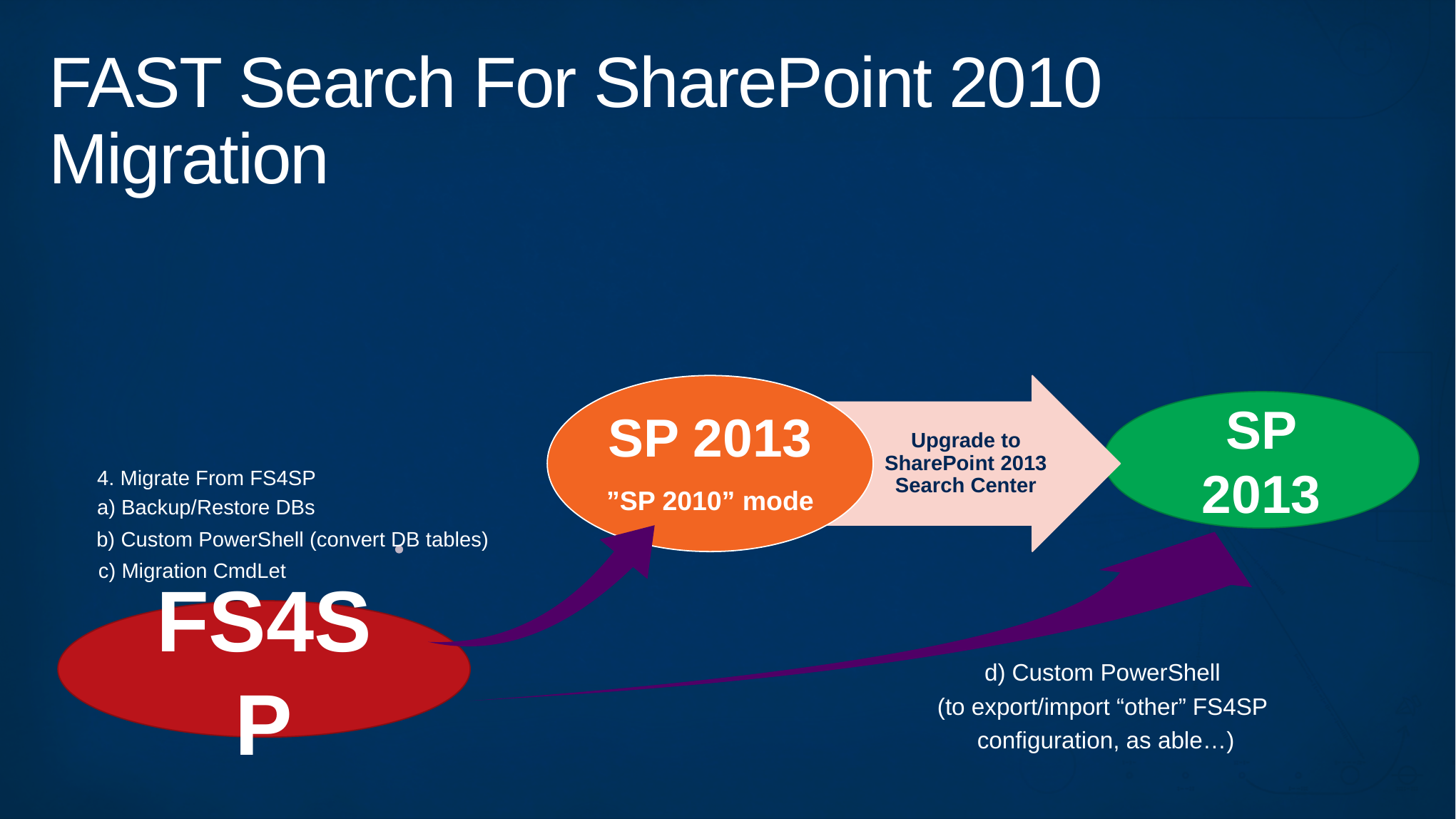

# FAST Search For SharePoint 2010 Migration
SP 2013
”SP 2010” mode
Upgrade to SharePoint 2013 Search Center
SP 2013
4. Migrate From FS4SP
a) Backup/Restore DBs
b) Custom PowerShell (convert DB tables)

c) Migration CmdLet

d) Custom PowerShell
(to export/import “other” FS4SP
configuration, as able…)
FS4SP